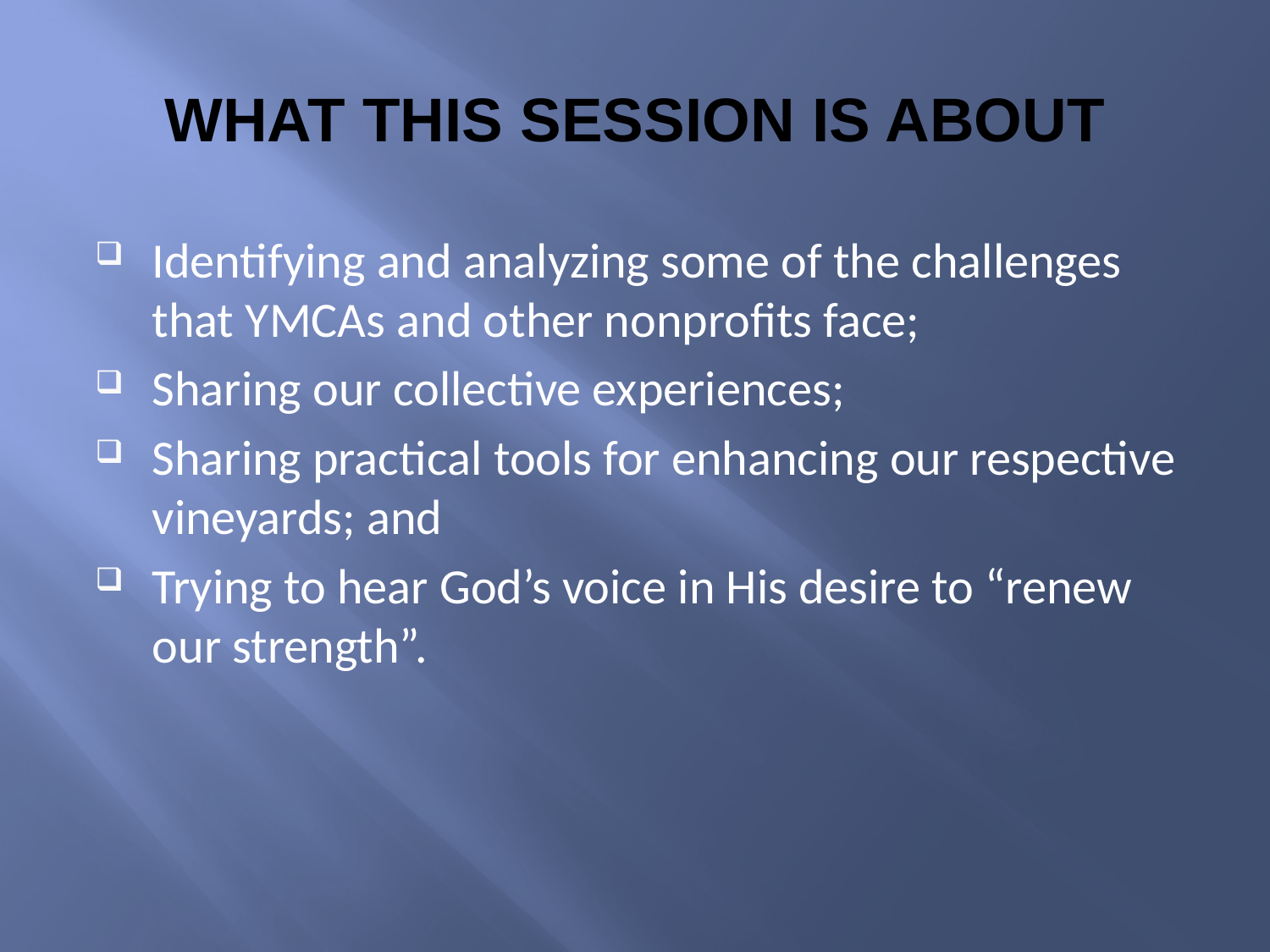

# WHAT THIS SESSION IS ABOUT
Identifying and analyzing some of the challenges that YMCAs and other nonprofits face;
Sharing our collective experiences;
Sharing practical tools for enhancing our respective vineyards; and
Trying to hear God’s voice in His desire to “renew our strength”.